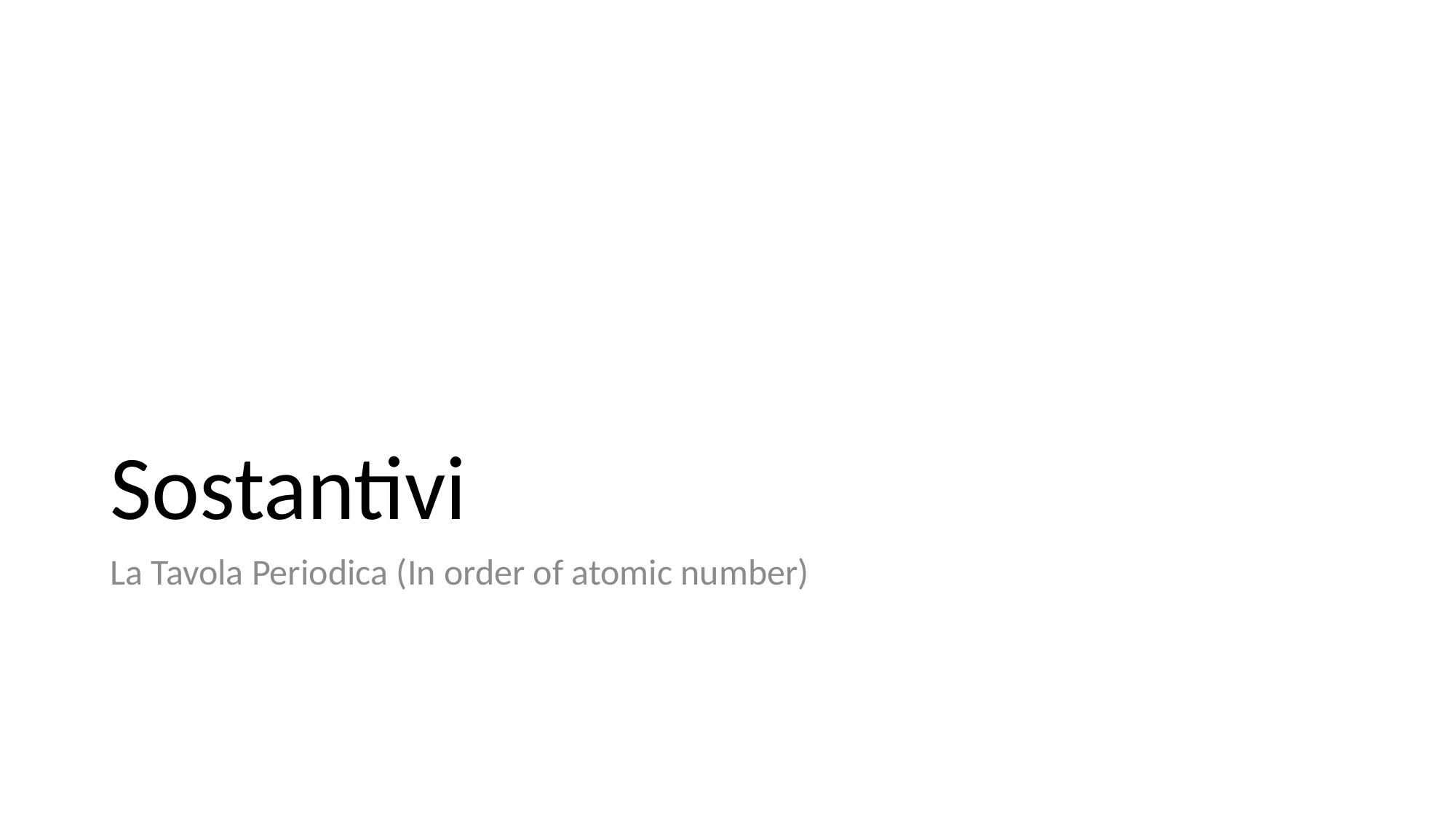

# Sostantivi
La Tavola Periodica (In order of atomic number)